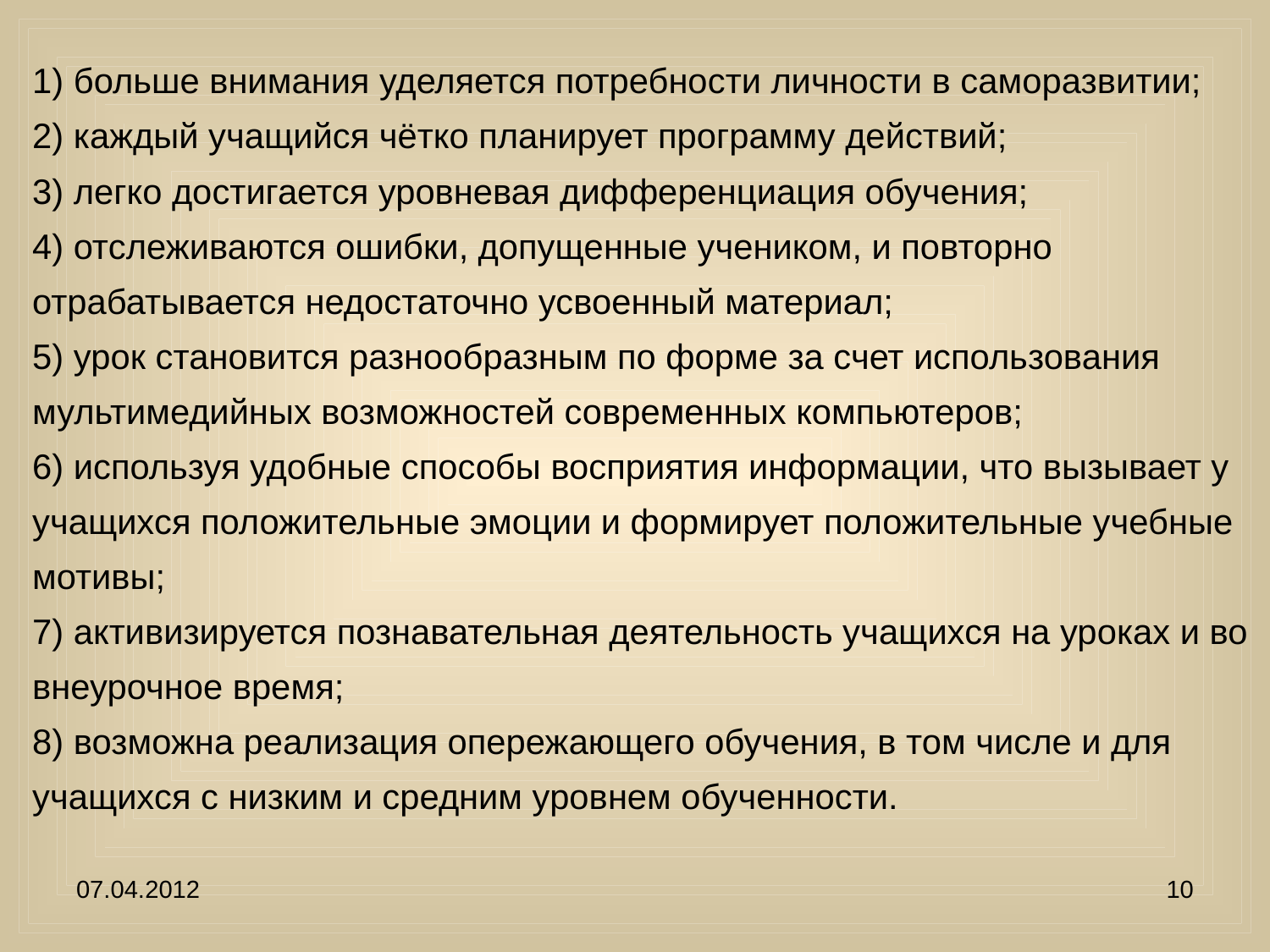

1) больше внимания уделяется потребности личности в саморазвитии;
2) каждый учащийся чётко планирует программу действий;
3) легко достигается уровневая дифференциация обучения;
4) отслеживаются ошибки, допущенные учеником, и повторно отрабатывается недостаточно усвоенный материал;
5) урок становится разнообразным по форме за счет использования мультимедийных возможностей современных компьютеров;
6) используя удобные способы восприятия информации, что вызывает у учащихся положительные эмоции и формирует положительные учебные мотивы;
7) активизируется познавательная деятельность учащихся на уроках и во внеурочное время;
8) возможна реализация опережающего обучения, в том числе и для учащихся с низким и средним уровнем обученности.

07.04.2012
10